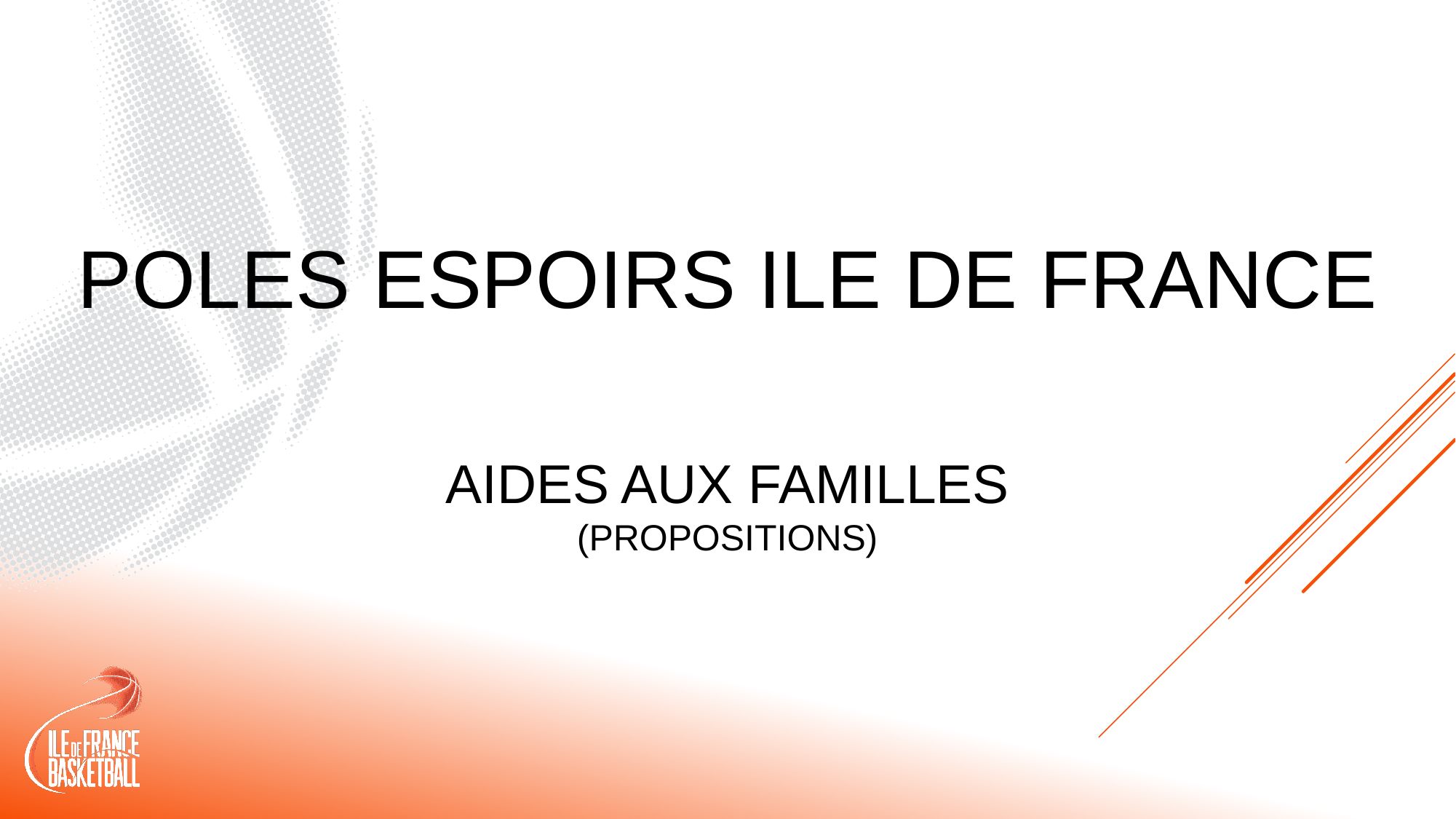

POLES ESPOIRS ILE DE FRANCE
AIDES AUX FAMILLES
(propositions)